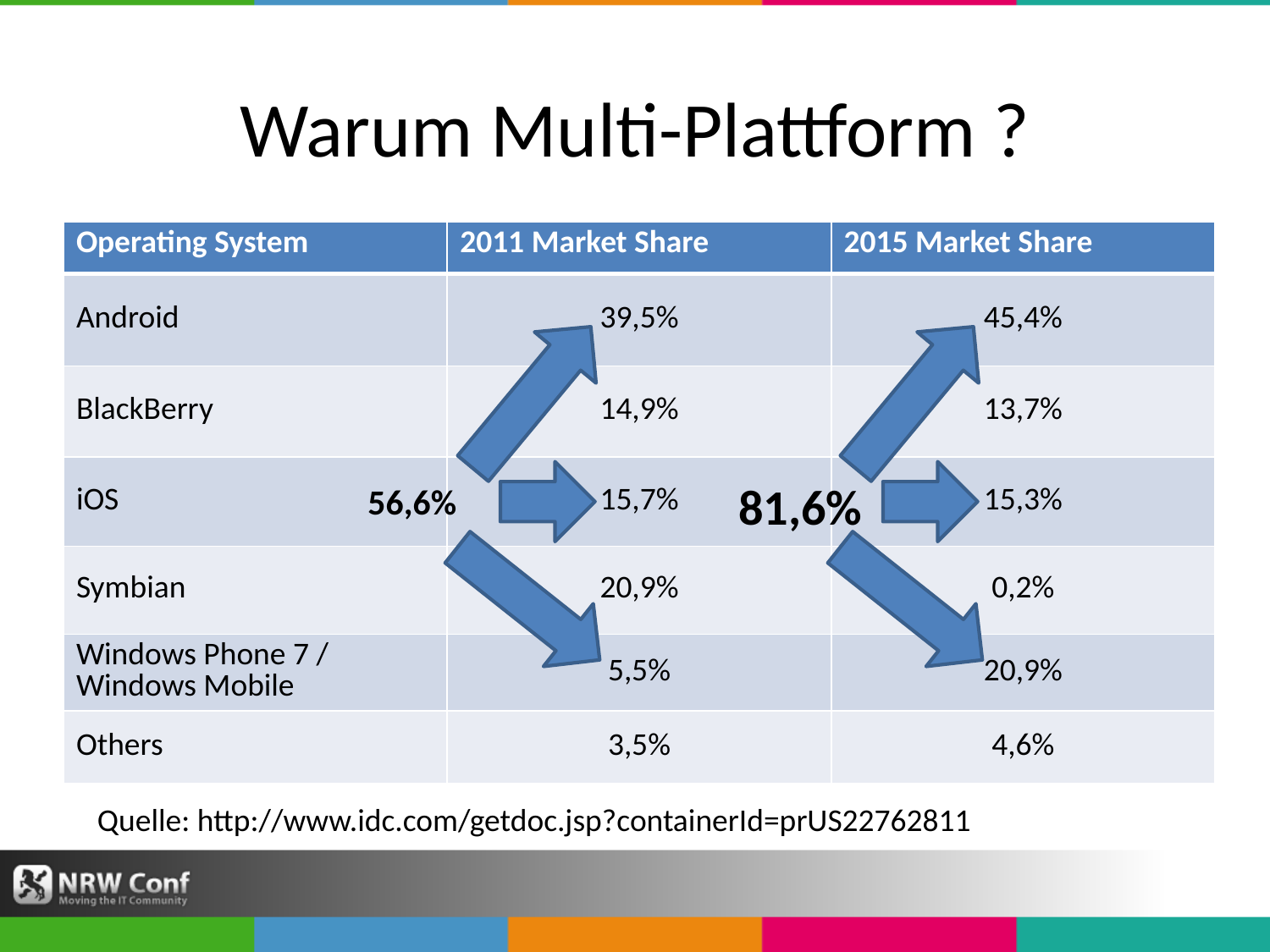

# Warum Multi-Plattform ?
| Operating System | 2011 Market Share | 2015 Market Share |
| --- | --- | --- |
| Android | 39,5% | 45,4% |
| BlackBerry | 14,9% | 13,7% |
| iOS | 15,7% | 15,3% |
| Symbian | 20,9% | 0,2% |
| Windows Phone 7 / Windows Mobile | 5,5% | 20,9% |
| Others | 3,5% | 4,6% |

81,6%
56,6%

Quelle: http://www.idc.com/getdoc.jsp?containerId=prUS22762811